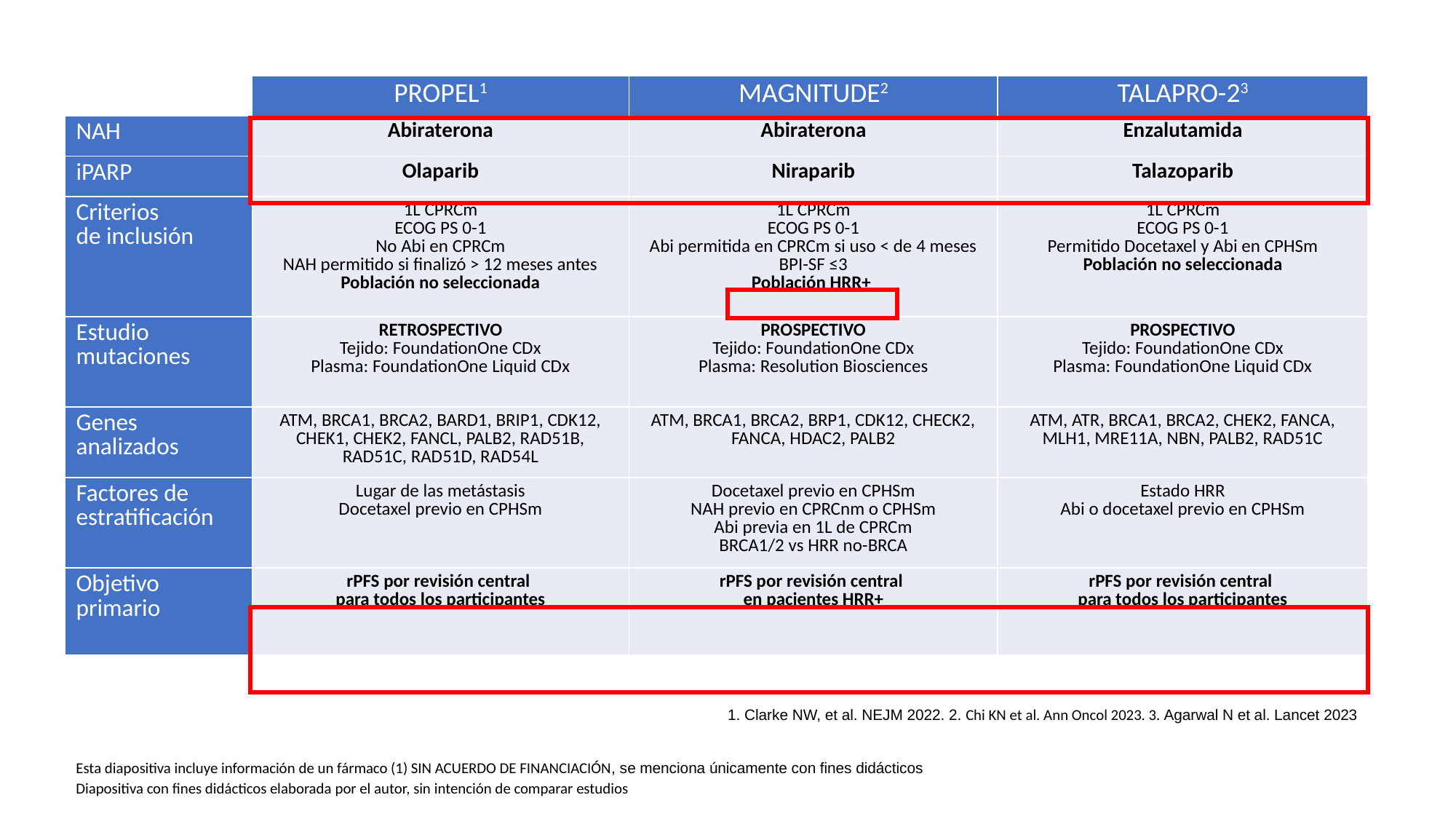

|  | PROPEL1 | MAGNITUDE2 | TALAPRO-23 |
| --- | --- | --- | --- |
| NAH | Abiraterona | Abiraterona | Enzalutamida |
| iPARP | Olaparib | Niraparib | Talazoparib |
| Criterios de inclusión | 1L CPRCm ECOG PS 0-1 No Abi en CPRCm NAH permitido si finalizó > 12 meses antes Población no seleccionada | 1L CPRCm ECOG PS 0-1 Abi permitida en CPRCm si uso < de 4 meses BPI-SF ≤3 Población HRR+ | 1L CPRCm ECOG PS 0-1 Permitido Docetaxel y Abi en CPHSm Población no seleccionada |
| Estudio mutaciones | RETROSPECTIVO Tejido: FoundationOne CDx Plasma: FoundationOne Liquid CDx | PROSPECTIVO Tejido: FoundationOne CDx Plasma: Resolution Biosciences | PROSPECTIVO Tejido: FoundationOne CDx Plasma: FoundationOne Liquid CDx |
| Genes analizados | ATM, BRCA1, BRCA2, BARD1, BRIP1, CDK12, CHEK1, CHEK2, FANCL, PALB2, RAD51B, RAD51C, RAD51D, RAD54L | ATM, BRCA1, BRCA2, BRP1, CDK12, CHECK2, FANCA, HDAC2, PALB2 | ATM, ATR, BRCA1, BRCA2, CHEK2, FANCA, MLH1, MRE11A, NBN, PALB2, RAD51C |
| Factores de estratificación | Lugar de las metástasis Docetaxel previo en CPHSm | Docetaxel previo en CPHSm NAH previo en CPRCnm o CPHSm Abi previa en 1L de CPRCm BRCA1/2 vs HRR no-BRCA | Estado HRR Abi o docetaxel previo en CPHSm |
| Objetivo primario | rPFS por revisión central para todos los participantes | rPFS por revisión central en pacientes HRR+ | rPFS por revisión central para todos los participantes |

1. Clarke NW, et al. NEJM 2022. 2. Chi KN et al. Ann Oncol 2023. 3. Agarwal N et al. Lancet 2023
Esta diapositiva incluye información de un fármaco (1) SIN ACUERDO DE FINANCIACIÓN, se menciona únicamente con fines didácticos
Diapositiva con fines didácticos elaborada por el autor, sin intención de comparar estudios